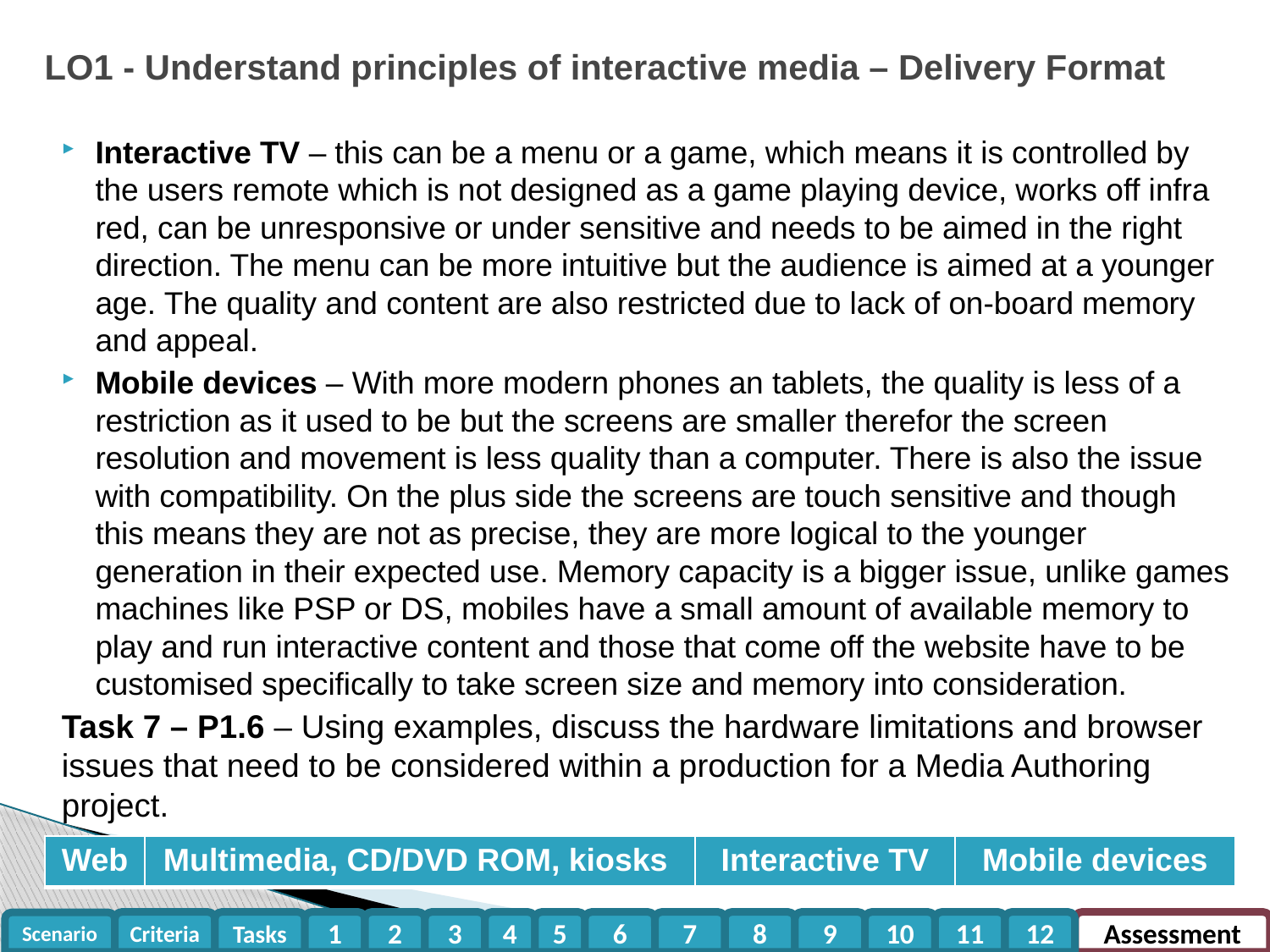

# LO1 - Understand principles of interactive media – Delivery Format
Interactive TV – this can be a menu or a game, which means it is controlled by the users remote which is not designed as a game playing device, works off infra red, can be unresponsive or under sensitive and needs to be aimed in the right direction. The menu can be more intuitive but the audience is aimed at a younger age. The quality and content are also restricted due to lack of on-board memory and appeal.
Mobile devices – With more modern phones an tablets, the quality is less of a restriction as it used to be but the screens are smaller therefor the screen resolution and movement is less quality than a computer. There is also the issue with compatibility. On the plus side the screens are touch sensitive and though this means they are not as precise, they are more logical to the younger generation in their expected use. Memory capacity is a bigger issue, unlike games machines like PSP or DS, mobiles have a small amount of available memory to play and run interactive content and those that come off the website have to be customised specifically to take screen size and memory into consideration.
Task 7 – P1.6 – Using examples, discuss the hardware limitations and browser issues that need to be considered within a production for a Media Authoring project.

| Web | Multimedia, CD/DVD ROM, kiosks | Interactive TV | Mobile devices |
| --- | --- | --- | --- |